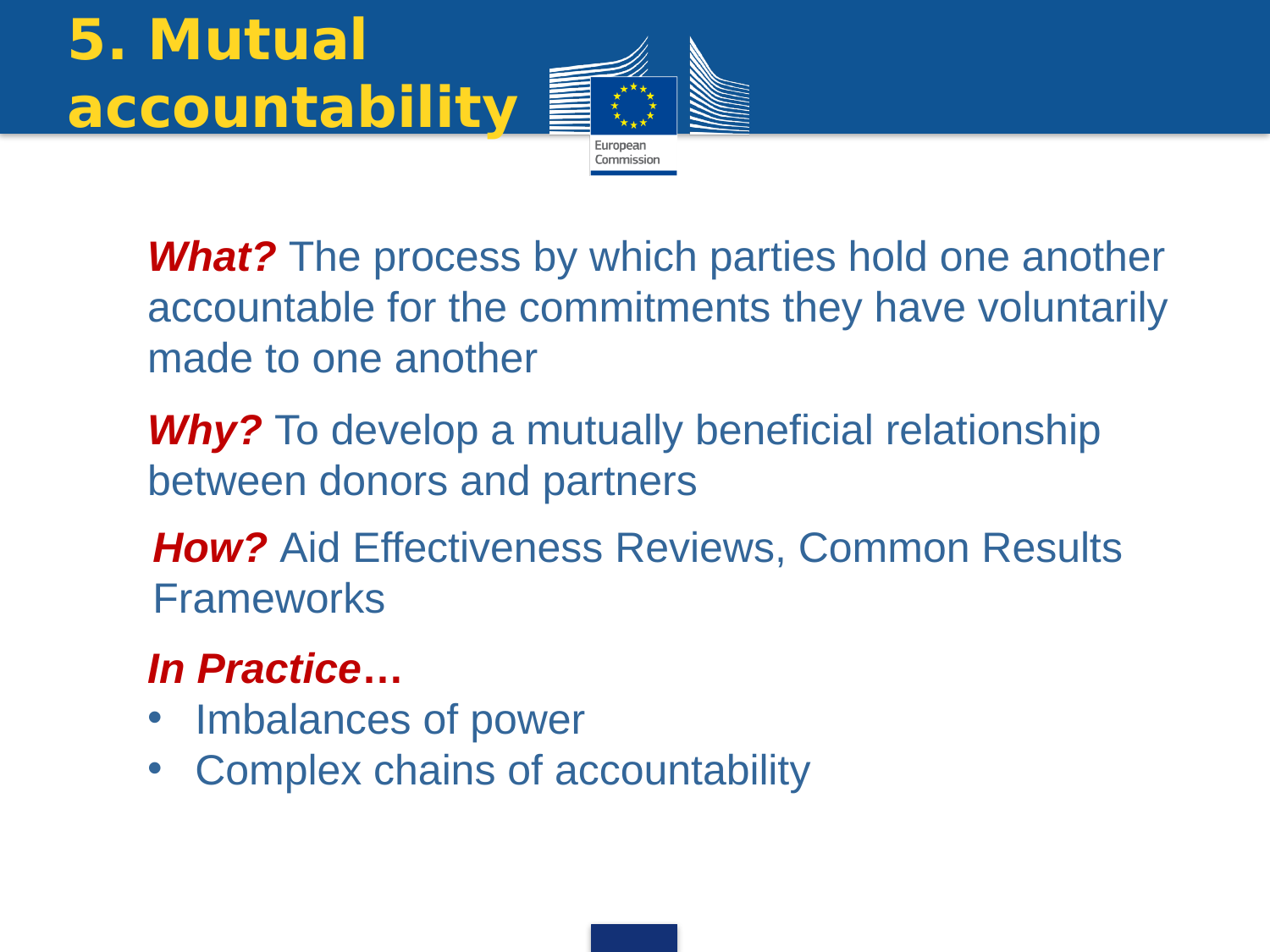

# 5. Mutual accountability
What? The process by which parties hold one another accountable for the commitments they have voluntarily made to one another
Why? To develop a mutually beneficial relationship between donors and partners
How? Aid Effectiveness Reviews, Common Results Frameworks
In Practice…
Imbalances of power
Complex chains of accountability